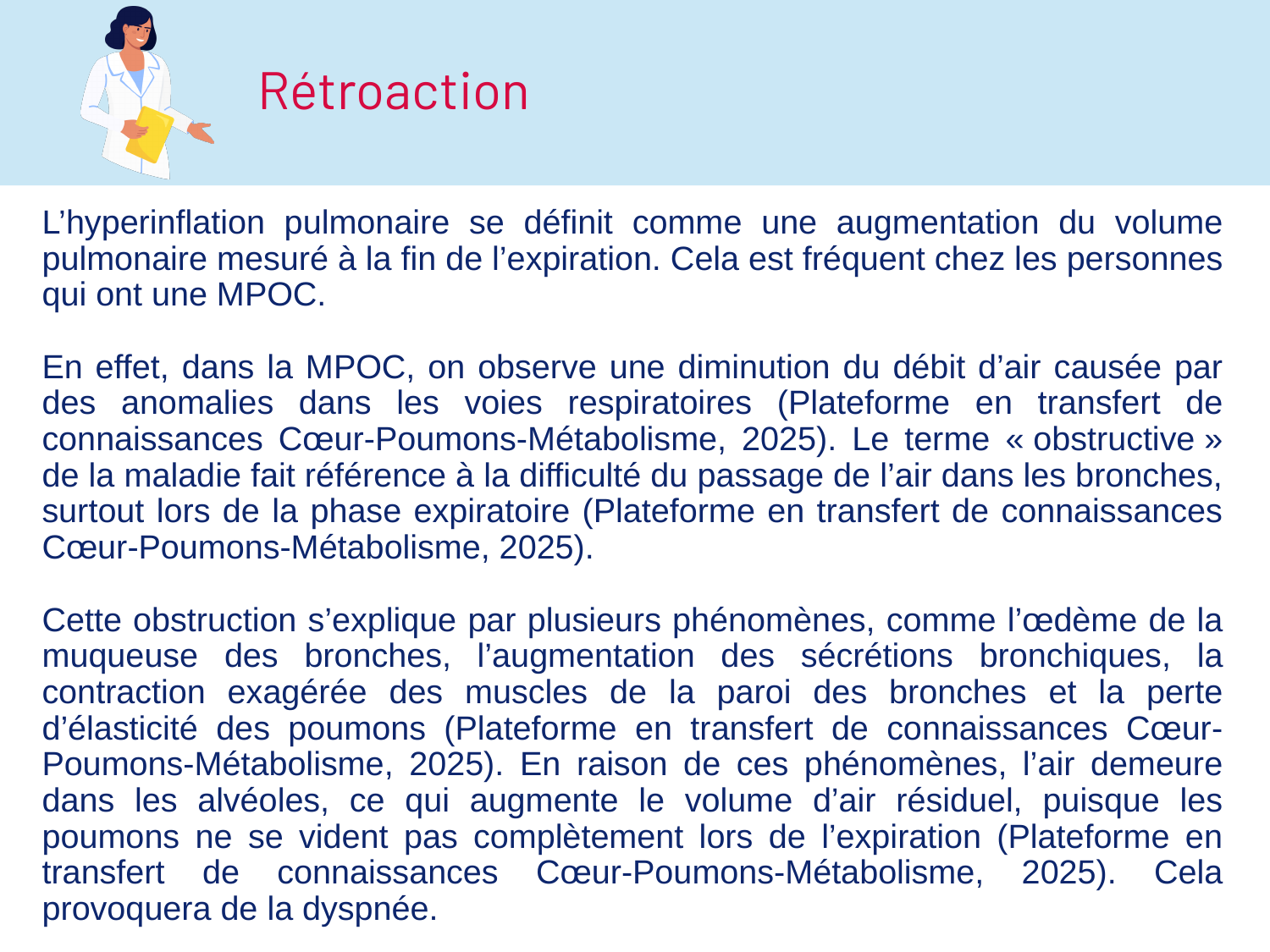

L’hyperinflation pulmonaire se définit comme une augmentation du volume pulmonaire mesuré à la fin de l’expiration. Cela est fréquent chez les personnes qui ont une MPOC.

En effet, dans la MPOC, on observe une diminution du débit d’air causée par des anomalies dans les voies respiratoires (Plateforme en transfert de connaissances Cœur-Poumons-Métabolisme, 2025). Le terme « obstructive » de la maladie fait référence à la difficulté du passage de l’air dans les bronches, surtout lors de la phase expiratoire (Plateforme en transfert de connaissances Cœur-Poumons-Métabolisme, 2025).

Cette obstruction s’explique par plusieurs phénomènes, comme l’œdème de la muqueuse des bronches, l’augmentation des sécrétions bronchiques, la contraction exagérée des muscles de la paroi des bronches et la perte d’élasticité des poumons (Plateforme en transfert de connaissances Cœur-Poumons-Métabolisme, 2025). En raison de ces phénomènes, l’air demeure dans les alvéoles, ce qui augmente le volume d’air résiduel, puisque les poumons ne se vident pas complètement lors de l’expiration (Plateforme en transfert de connaissances Cœur-Poumons-Métabolisme, 2025). Cela provoquera de la dyspnée.